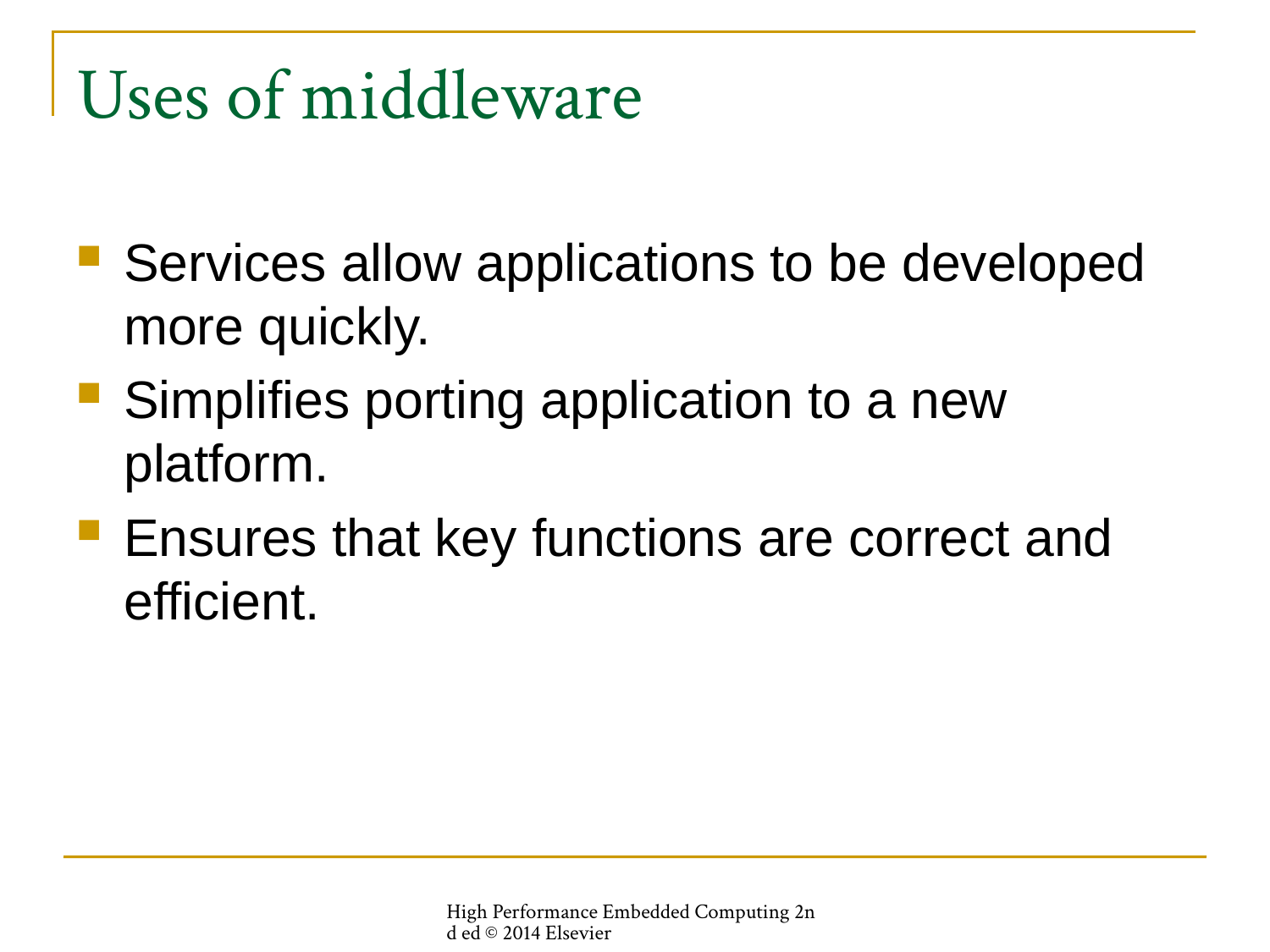

# Uses of middleware
Services allow applications to be developed more quickly.
Simplifies porting application to a new platform.
Ensures that key functions are correct and efficient.
High Performance Embedded Computing 2nd ed © 2014 Elsevier